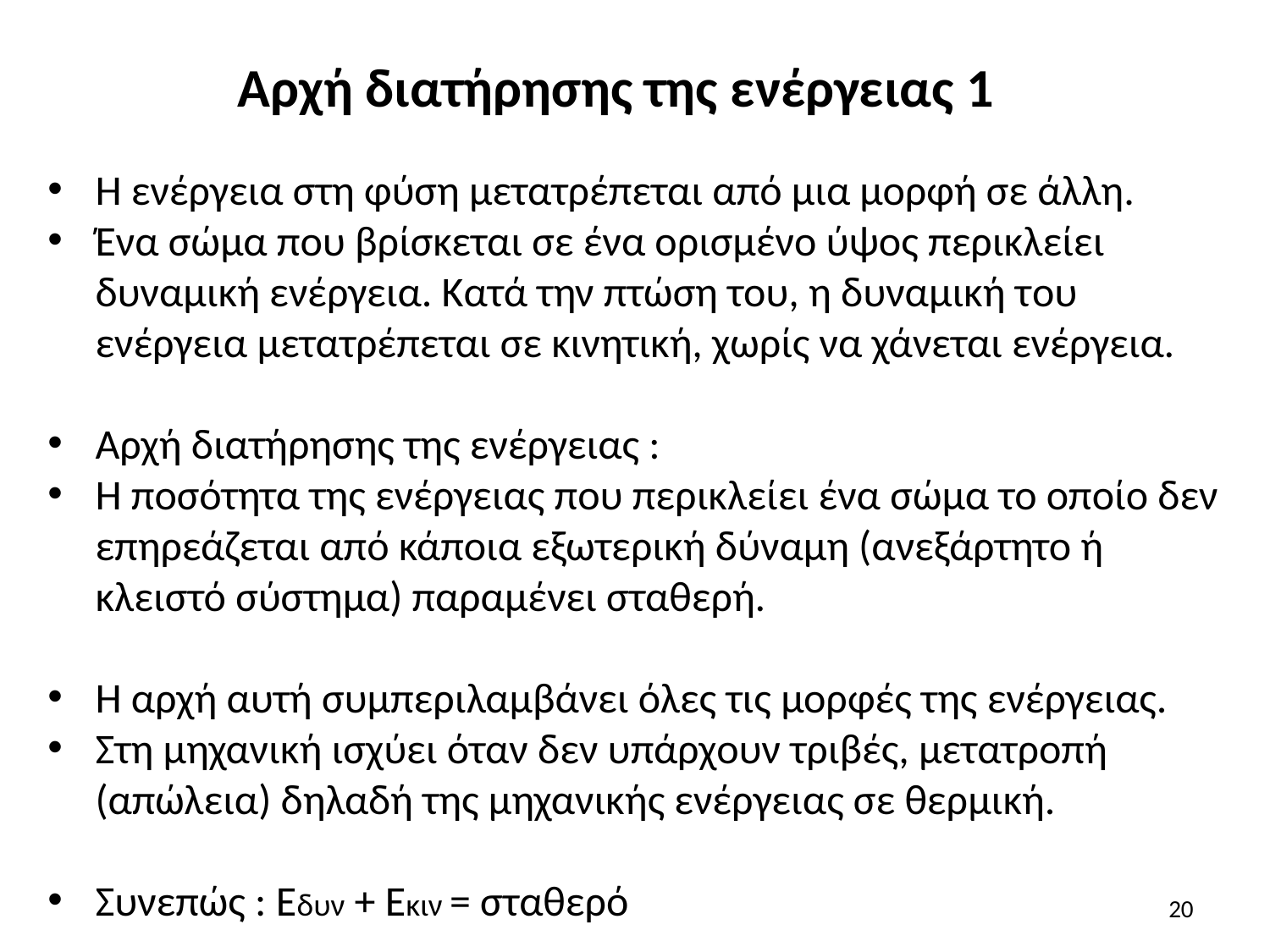

# Αρχή διατήρησης της ενέργειας 1
Η ενέργεια στη φύση μετατρέπεται από μια μορφή σε άλλη.
Ένα σώμα που βρίσκεται σε ένα ορισμένο ύψος περικλείει δυναμική ενέργεια. Κατά την πτώση του, η δυναμική του ενέργεια μετατρέπεται σε κινητική, χωρίς να χάνεται ενέργεια.

Αρχή διατήρησης της ενέργειας :
Η ποσότητα της ενέργειας που περικλείει ένα σώμα το οποίο δεν επηρεάζεται από κάποια εξωτερική δύναμη (ανεξάρτητο ή κλειστό σύστημα) παραμένει σταθερή.

Η αρχή αυτή συμπεριλαμβάνει όλες τις μορφές της ενέργειας.
Στη μηχανική ισχύει όταν δεν υπάρχουν τριβές, μετατροπή (απώλεια) δηλαδή της μηχανικής ενέργειας σε θερμική.

Συνεπώς : Εδυν + Εκιν = σταθερό
20